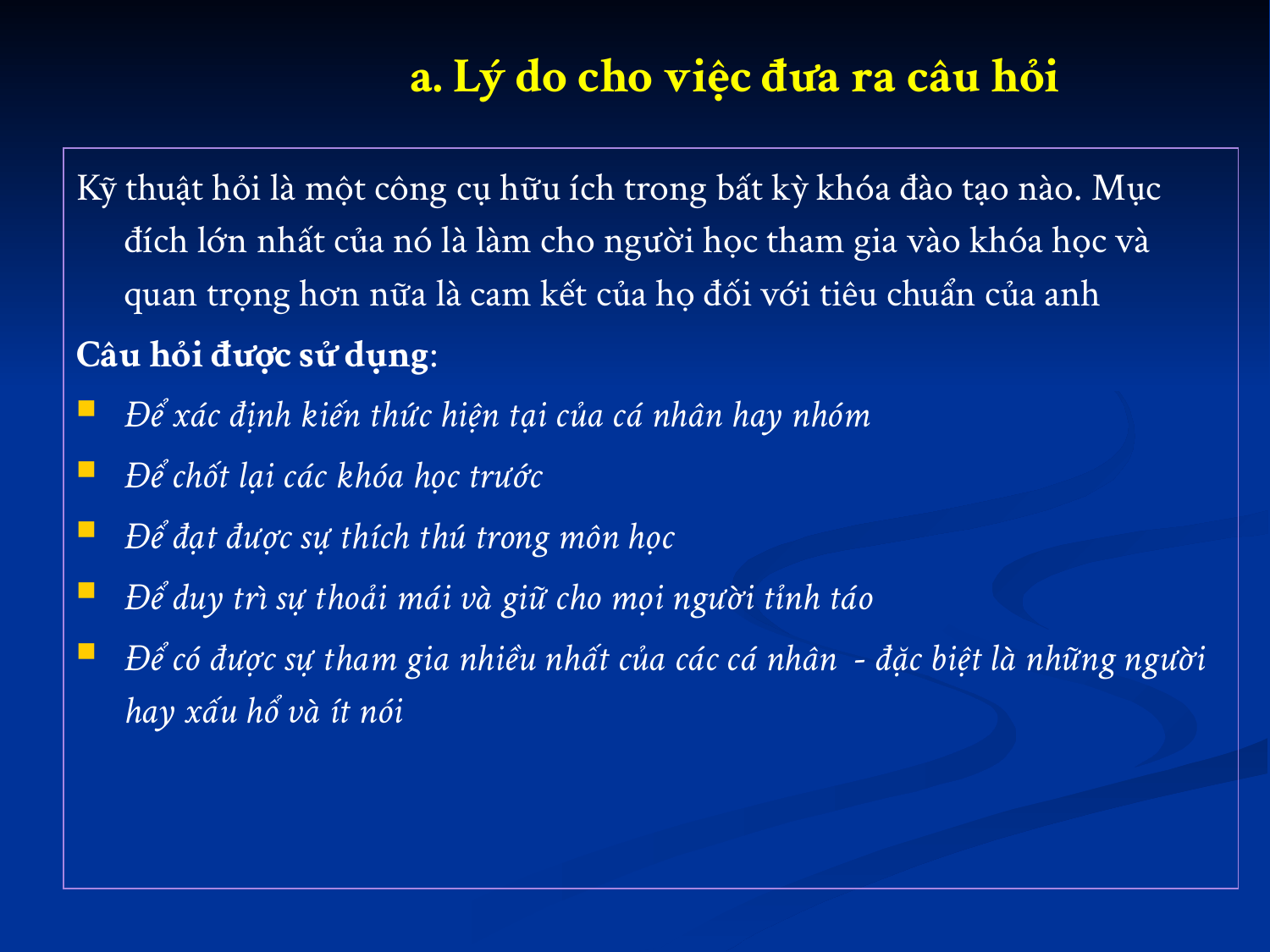

# a. Lý do cho việc đưa ra câu hỏi
Kỹ thuật hỏi là một công cụ hữu ích trong bất kỳ khóa đào tạo nào. Mục đích lớn nhất của nó là làm cho người học tham gia vào khóa học và quan trọng hơn nữa là cam kết của họ đối với tiêu chuẩn của anh
Câu hỏi được sử dụng:
Để xác định kiến thức hiện tại của cá nhân hay nhóm
Để chốt lại các khóa học trước
Để đạt được sự thích thú trong môn học
Để duy trì sự thoải mái và giữ cho mọi người tỉnh táo
Để có được sự tham gia nhiều nhất của các cá nhân  - đặc biệt là những người hay xấu hổ và ít nói